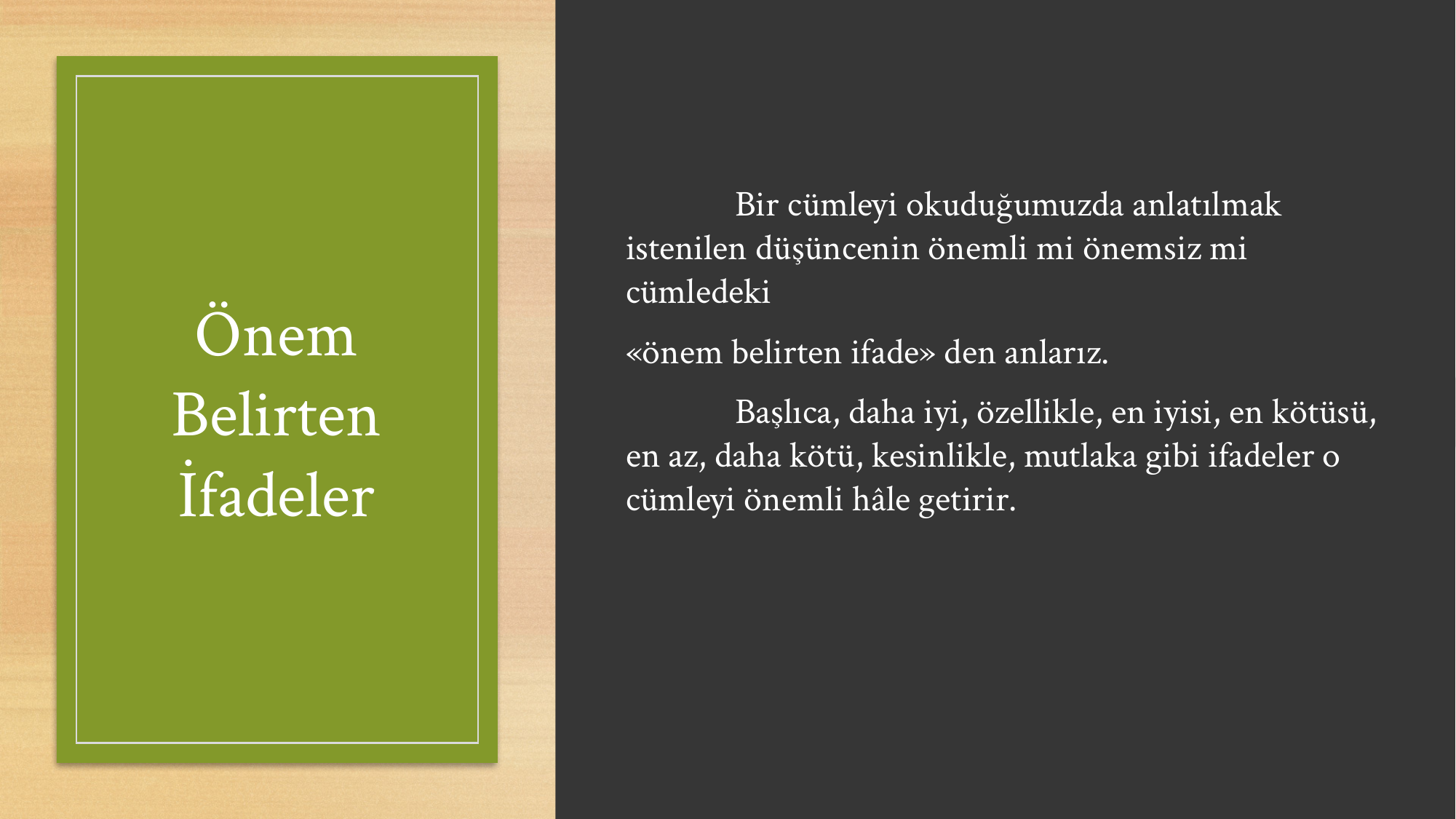

Bir cümleyi okuduğumuzda anlatılmak istenilen düşüncenin önemli mi önemsiz mi cümledeki
«önem belirten ifade» den anlarız.
	Başlıca, daha iyi, özellikle, en iyisi, en kötüsü, en az, daha kötü, kesinlikle, mutlaka gibi ifadeler o cümleyi önemli hâle getirir.

# Önem Belirten İfadeler